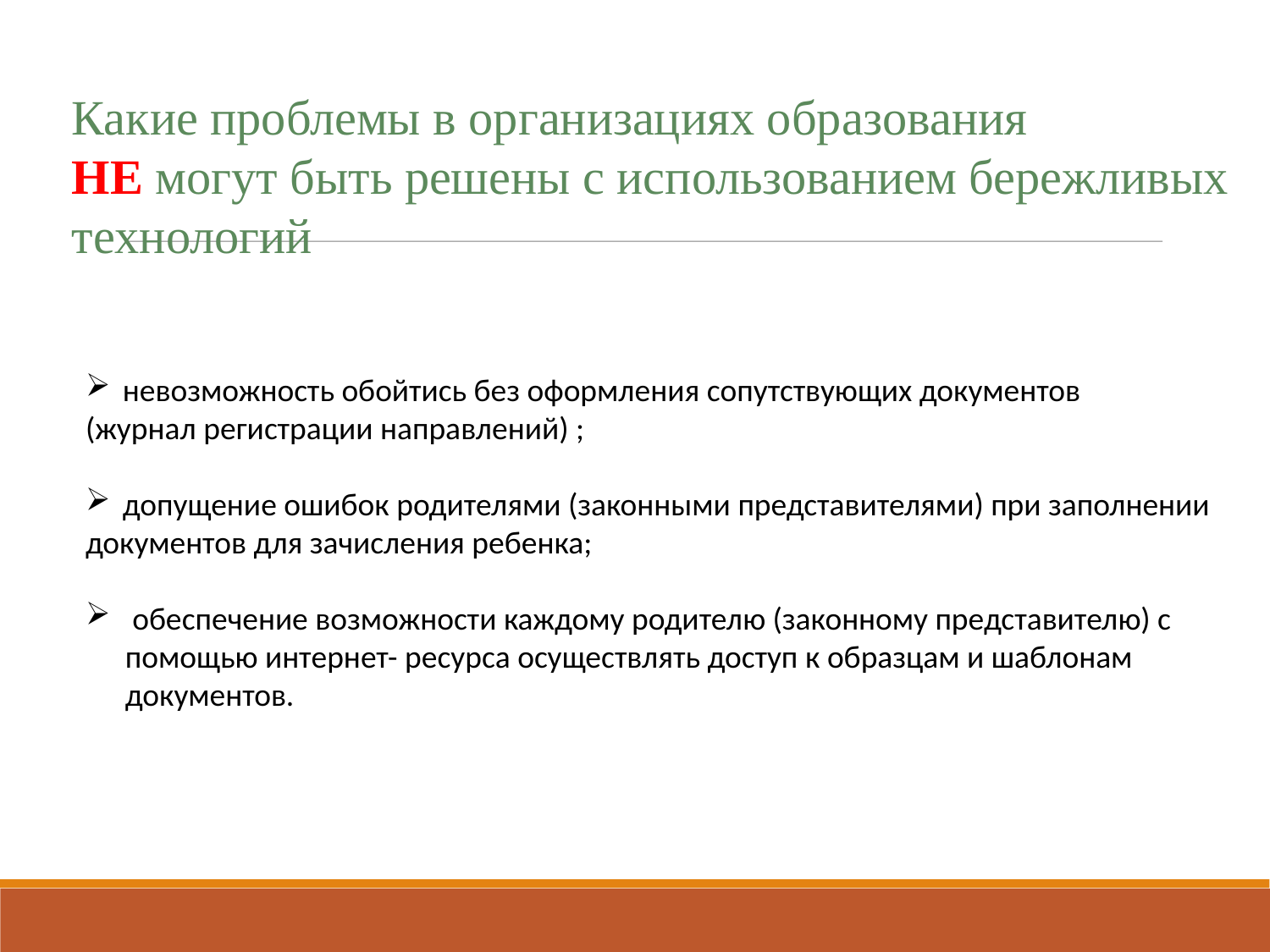

Какие проблемы в организациях образования
НЕ могут быть решены с использованием бережливых
технологий

 невозможность обойтись без оформления сопутствующих документов
(журнал регистрации направлений) ;

 допущение ошибок родителями (законными представителями) при заполнении
документов для зачисления ребенка;

 обеспечение возможности каждому родителю (законному представителю) с помощью интернет- ресурса осуществлять доступ к образцам и шаблонам документов.